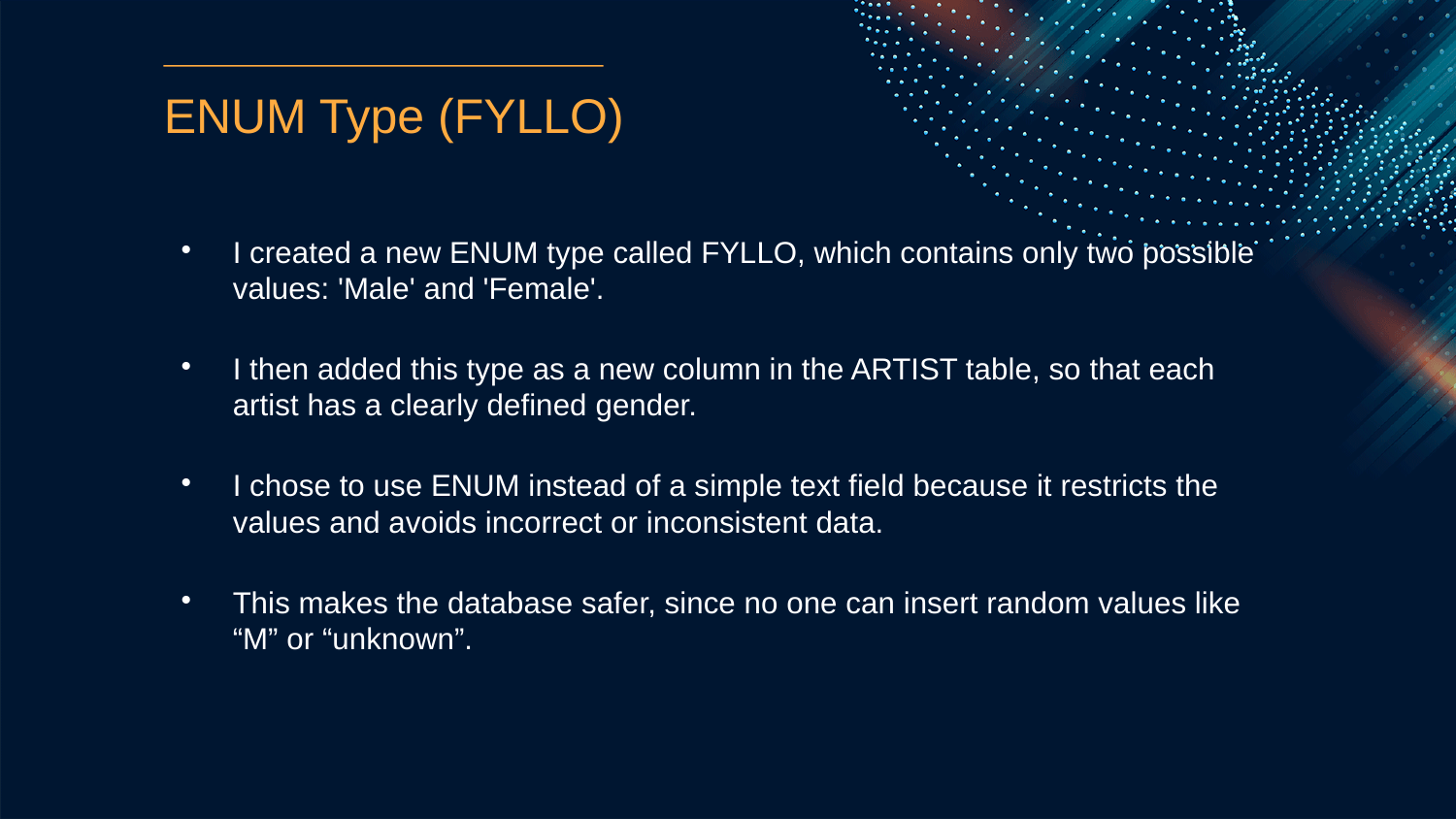

# ENUM Type (FYLLO)
I created a new ENUM type called FYLLO, which contains only two possible values: 'Male' and 'Female'.
I then added this type as a new column in the ARTIST table, so that each artist has a clearly defined gender.
I chose to use ENUM instead of a simple text field because it restricts the values and avoids incorrect or inconsistent data.
This makes the database safer, since no one can insert random values like “M” or “unknown”.